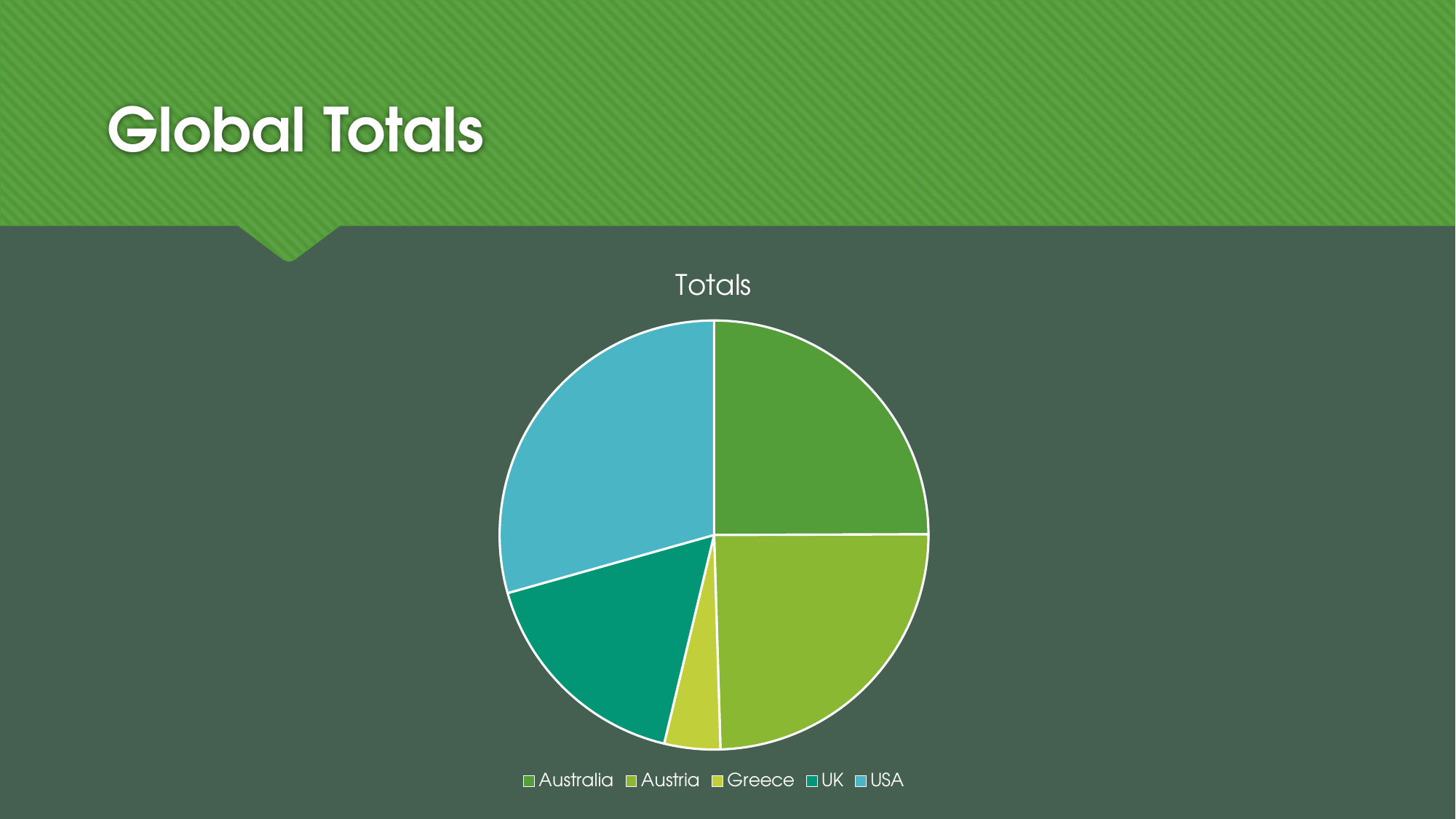

# Global Totals

### Chart:

| Category | Totals |
|---|---|
| Australia | 650.0 |
| Austria | 640.0 |
| Greece | 110.0 |
| UK | 440.0 |
| USA | 765.0 |